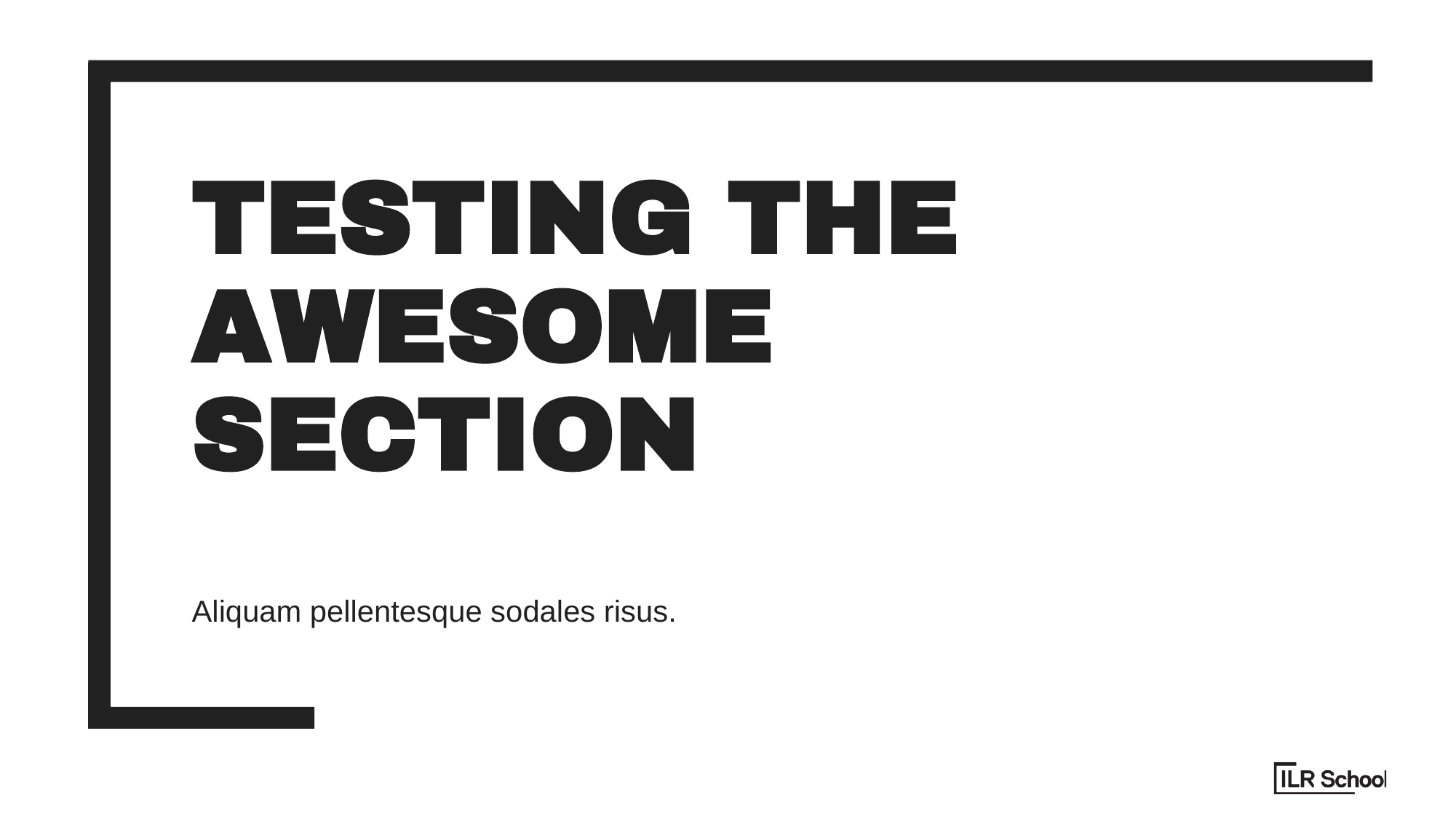

# Testing the awesome section
Aliquam pellentesque sodales risus.